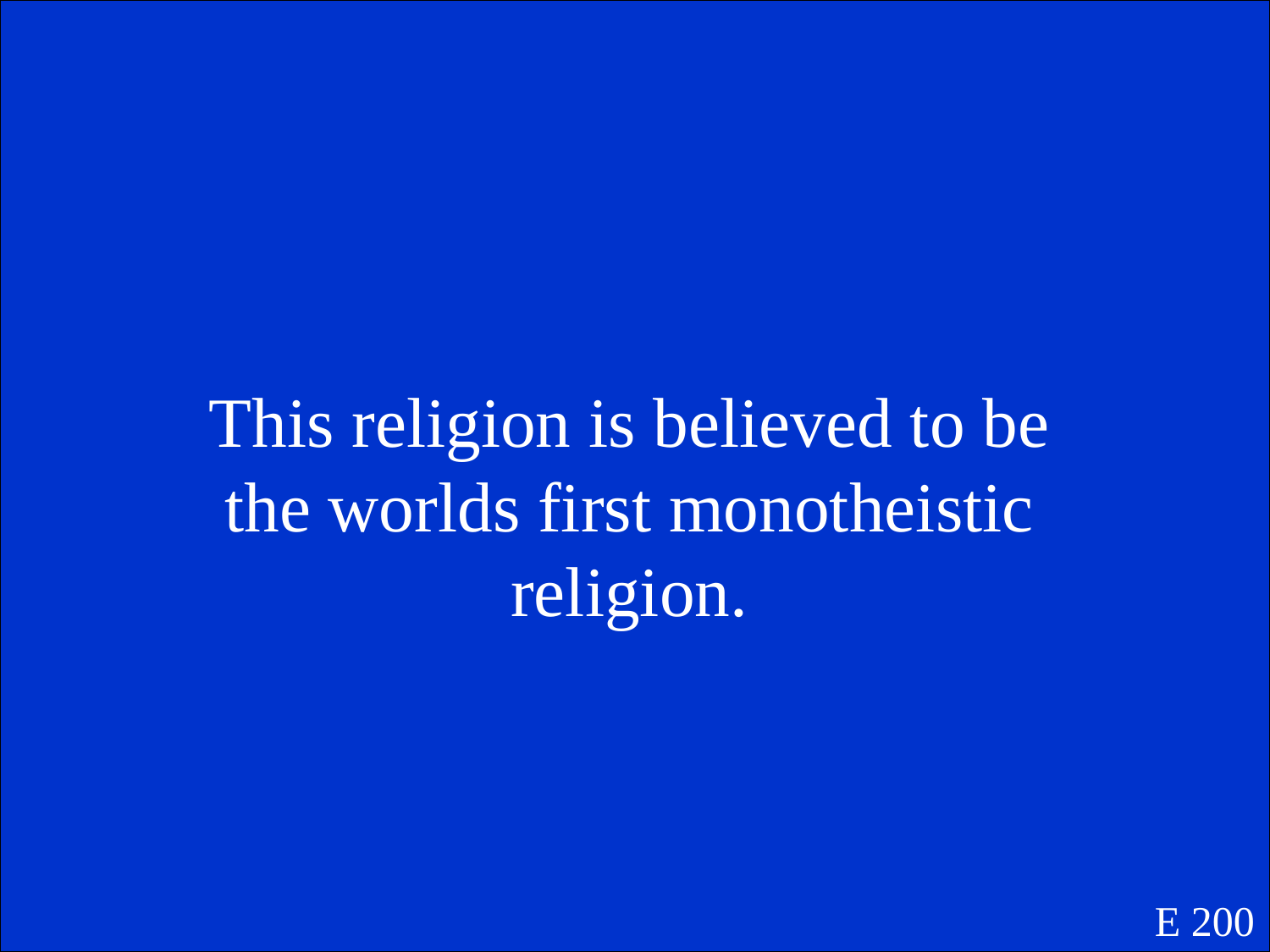

This religion is believed to be the worlds first monotheistic religion.
E 200